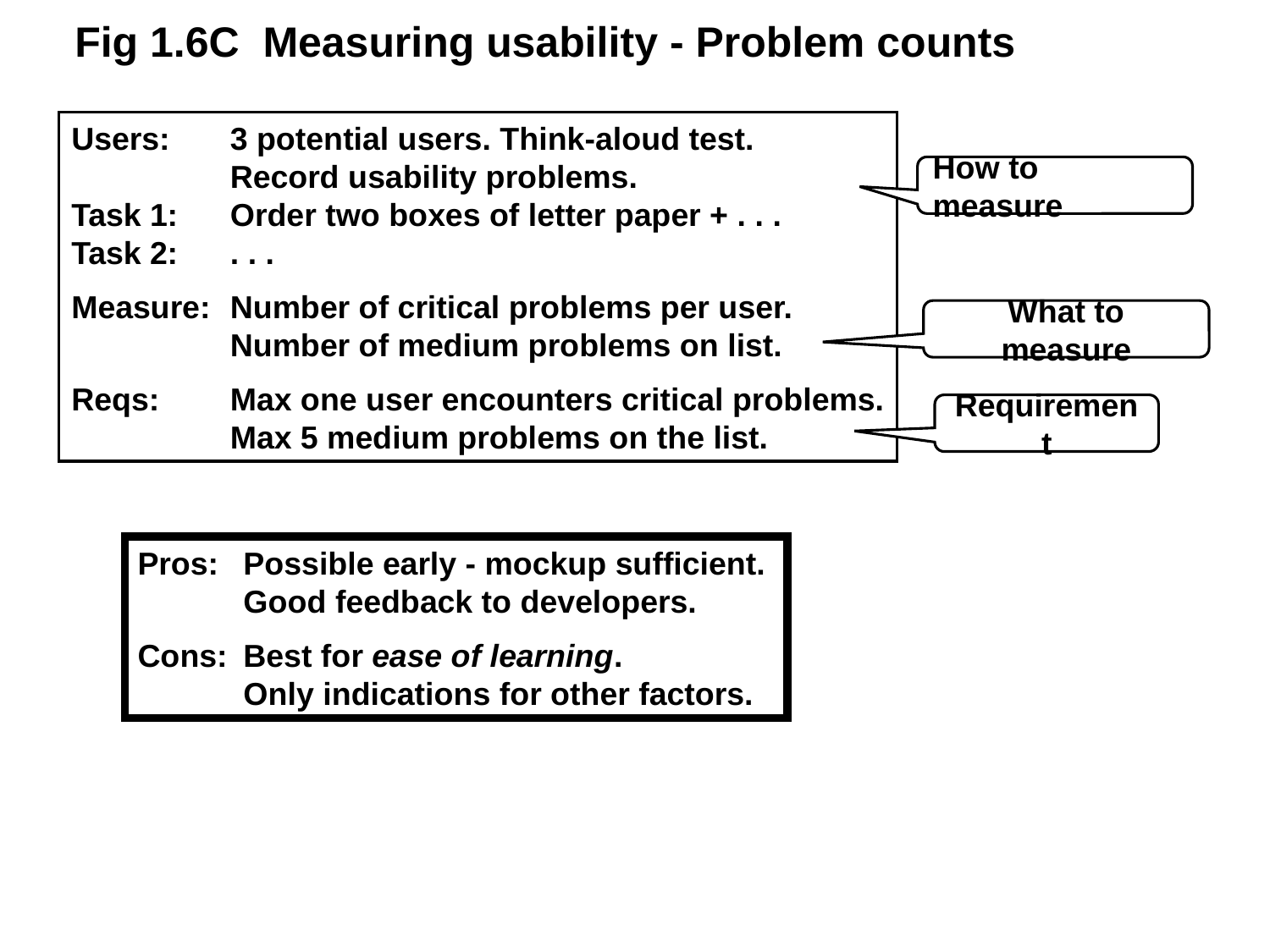

Fig 1.6C  Measuring usability - Problem counts
Users:	3 potential users. Think-aloud test.
	Record usability problems.
Task 1:	Order two boxes of letter paper + . . .
Task 2:	. . .
Measure:	Number of critical problems per user.
	Number of medium problems on list.
Reqs:	Max one user encounters critical problems.
	Max 5 medium problems on the list.
How to measure
What to measure
Requirement
Pros:	Possible early - mockup sufficient.
	Good feedback to developers.
Cons:	Best for ease of learning.
	Only indications for other factors.